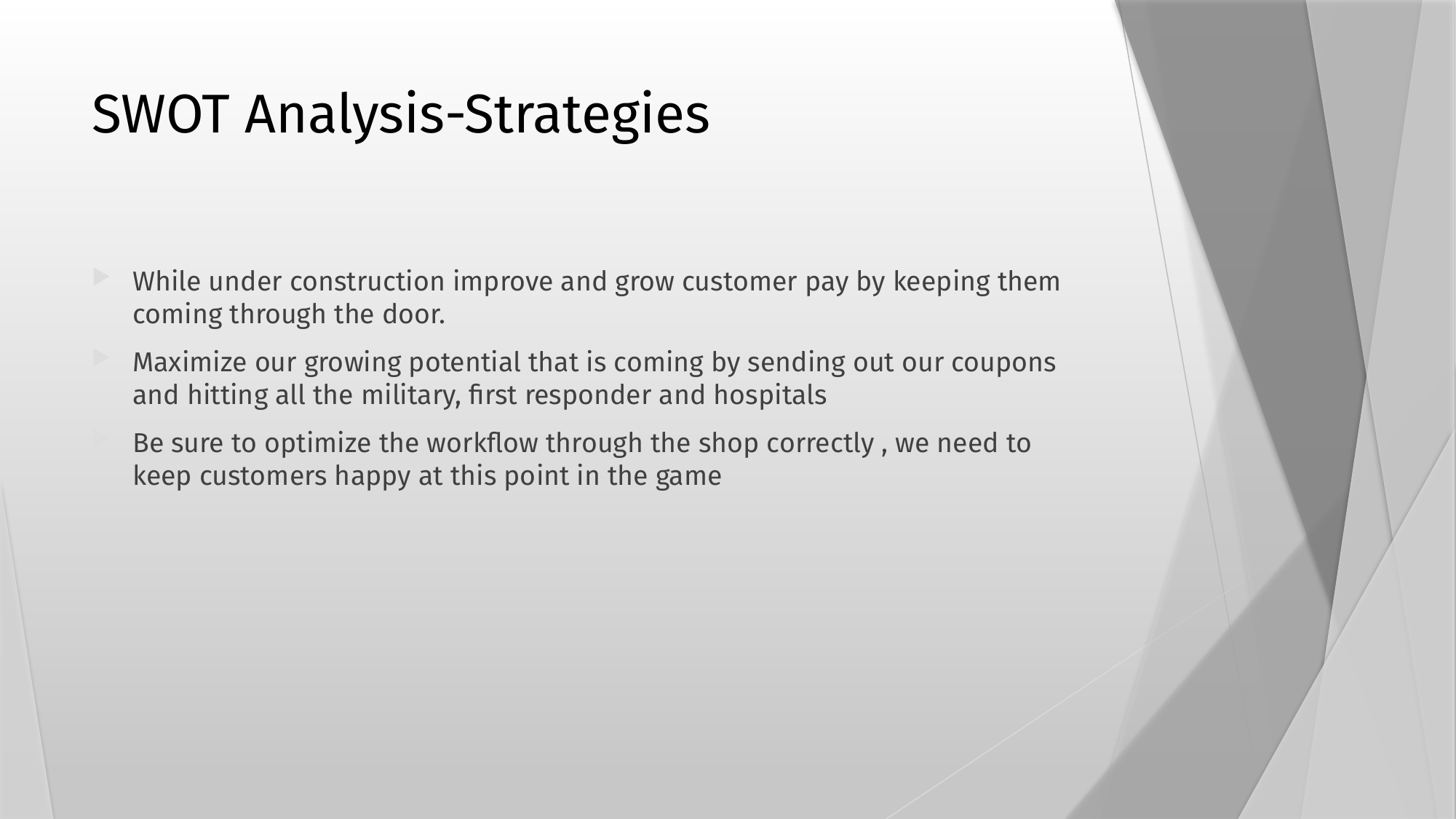

# SWOT Analysis-Strategies
While under construction improve and grow customer pay by keeping them coming through the door.
Maximize our growing potential that is coming by sending out our coupons and hitting all the military, first responder and hospitals
Be sure to optimize the workflow through the shop correctly , we need to keep customers happy at this point in the game